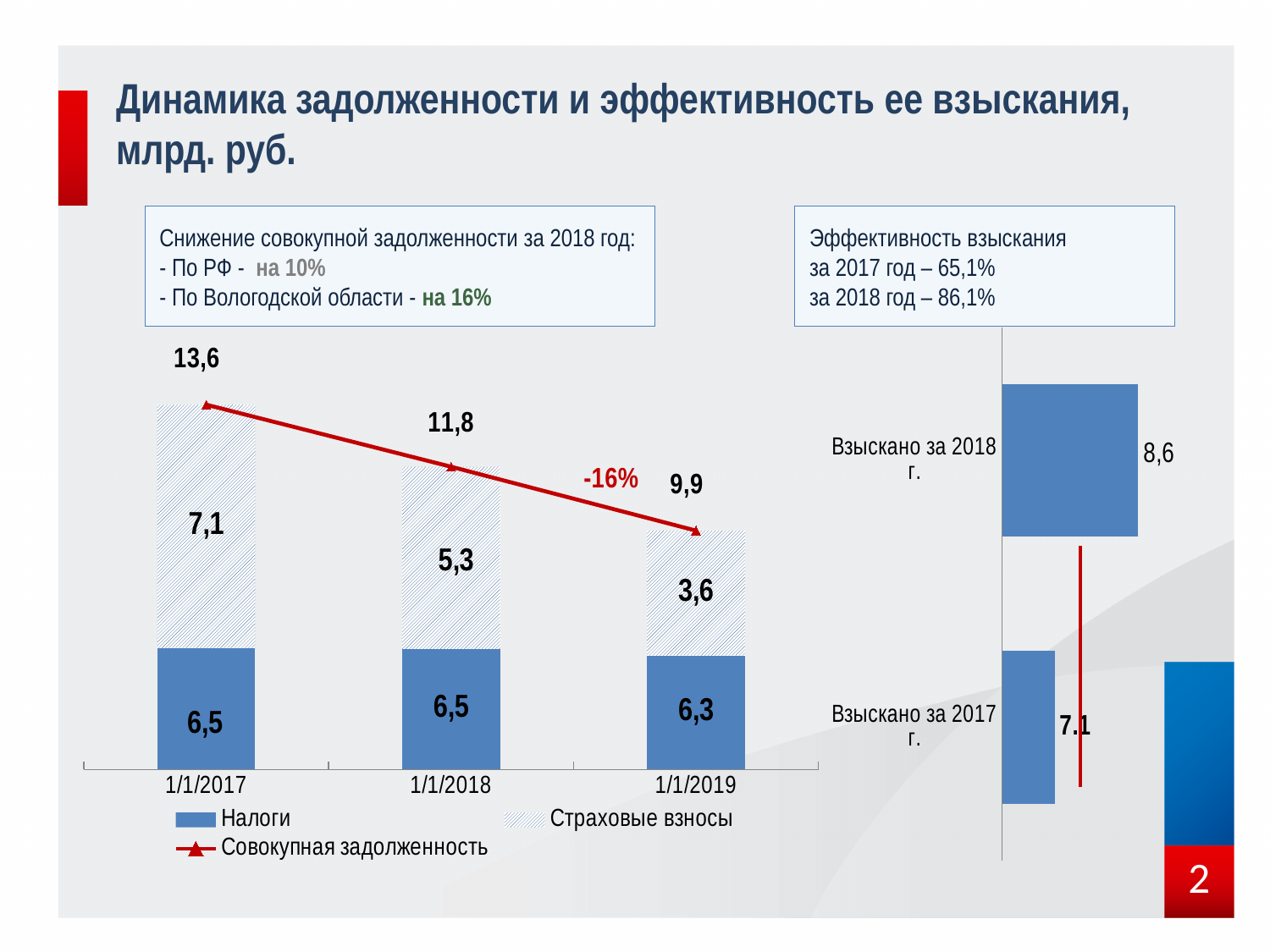

Динамика задолженности и эффективность ее взыскания, млрд. руб.
Снижение совокупной задолженности за 2018 год:
- По РФ -  на 10%
- По Вологодской области - на 16%
Эффективность взыскания
за 2017 год – 65,1%
за 2018 год – 86,1%

### Chart

| Category |  |
|---|---|
| Взыскано за 2017 г. | 7.1 |
| Взыскано за 2018 г. | 8.2 |

### Chart

| Category | Налоги | Страховые взносы | Совокупная задолженность |
|---|---|---|---|
| 42736 | 6531.0 | 7071.0 | 13602.0 |
| 43101 | 6498.0 | 5300.0 | 11798.0 |
| 43466 | 6313.0 | 3630.0 | 9943.0 |
2